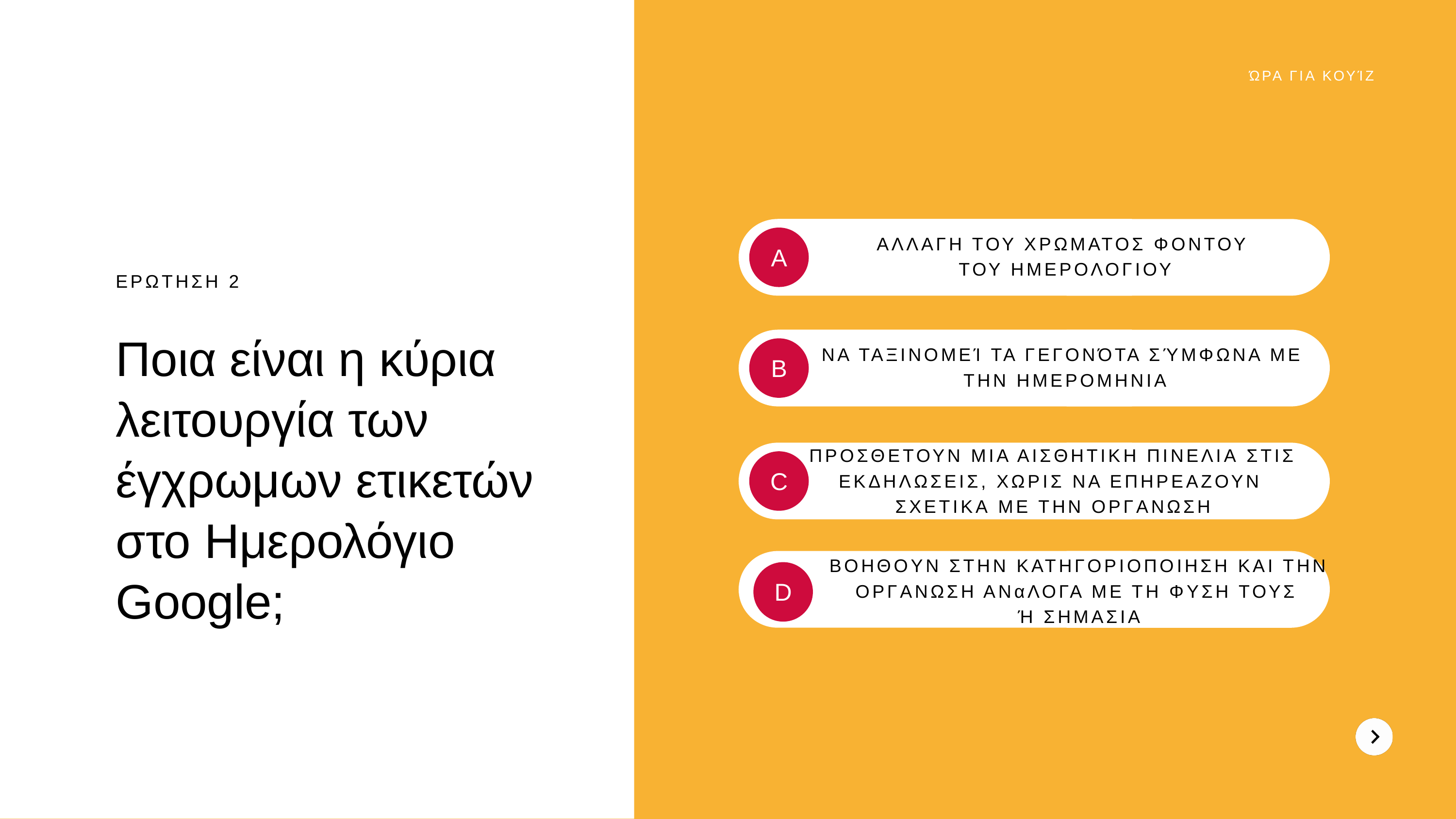

ΏΡΑ ΓΙΑ ΚΟΥΊΖ

ΑΛΛΑΓΗ ΤΟΥ ΧΡΩΜΑΤΟΣ ΦΟΝΤΟΥ
ΤΟΥ ΗΜΕΡΟΛΟΓΙΟΥ
A
ΕΡΩΤΗΣΗ 2
Ποια είναι η κύρια λειτουργία των έγχρωμων ετικετών στο Ημερολόγιο Google;

ΝΑ ΤΑΞΙΝΟΜΕΊ ΤΑ ΓΕΓΟΝΌΤΑ ΣΎΜΦΩΝΑ ΜΕ
ΤΗΝ ΗΜΕΡΟΜΗΝΙΑ
B
ΠΡΟΣΘΕΤΟΥΝ ΜΙΑ ΑΙΣΘΗΤΙΚΗ ΠΙΝΕΛΙΑ ΣΤΙΣ ΕΚΔΗΛΩΣΕΙΣ, ΧΩΡΙΣ ΝΑ ΕΠΗΡΕΑΖΟΥΝ
ΣΧΕΤΙΚΑ ΜΕ ΤΗΝ ΟΡΓΑΝΩΣΗ

C
ΒΟΗΘΟΥΝ ΣΤΗΝ ΚΑΤΗΓΟΡΙΟΠΟΙΗΣΗ ΚΑΙ ΤΗΝ ΟΡΓΑΝΩΣΗ ΑΝαΛΟΓΑ ΜΕ ΤΗ ΦΥΣΗ ΤΟΥΣ
Ή ΣΗΜΑΣΙΑ

D